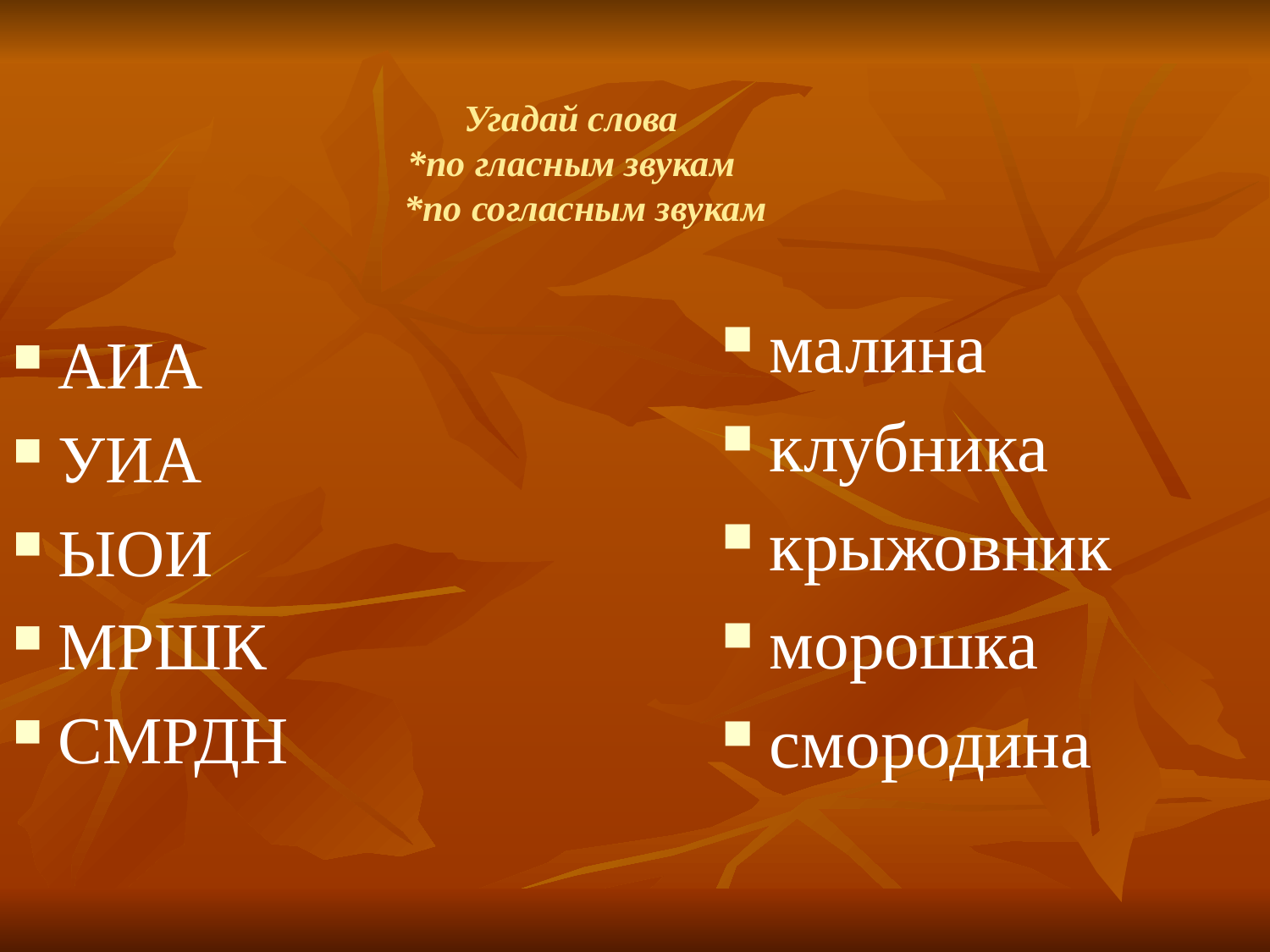

Угадай слова
*по гласным звукам
    *по согласным звукам
малина
клубника
крыжовник
морошка
смородина
АИА
УИА
ЫОИ
МРШК
СМРДН